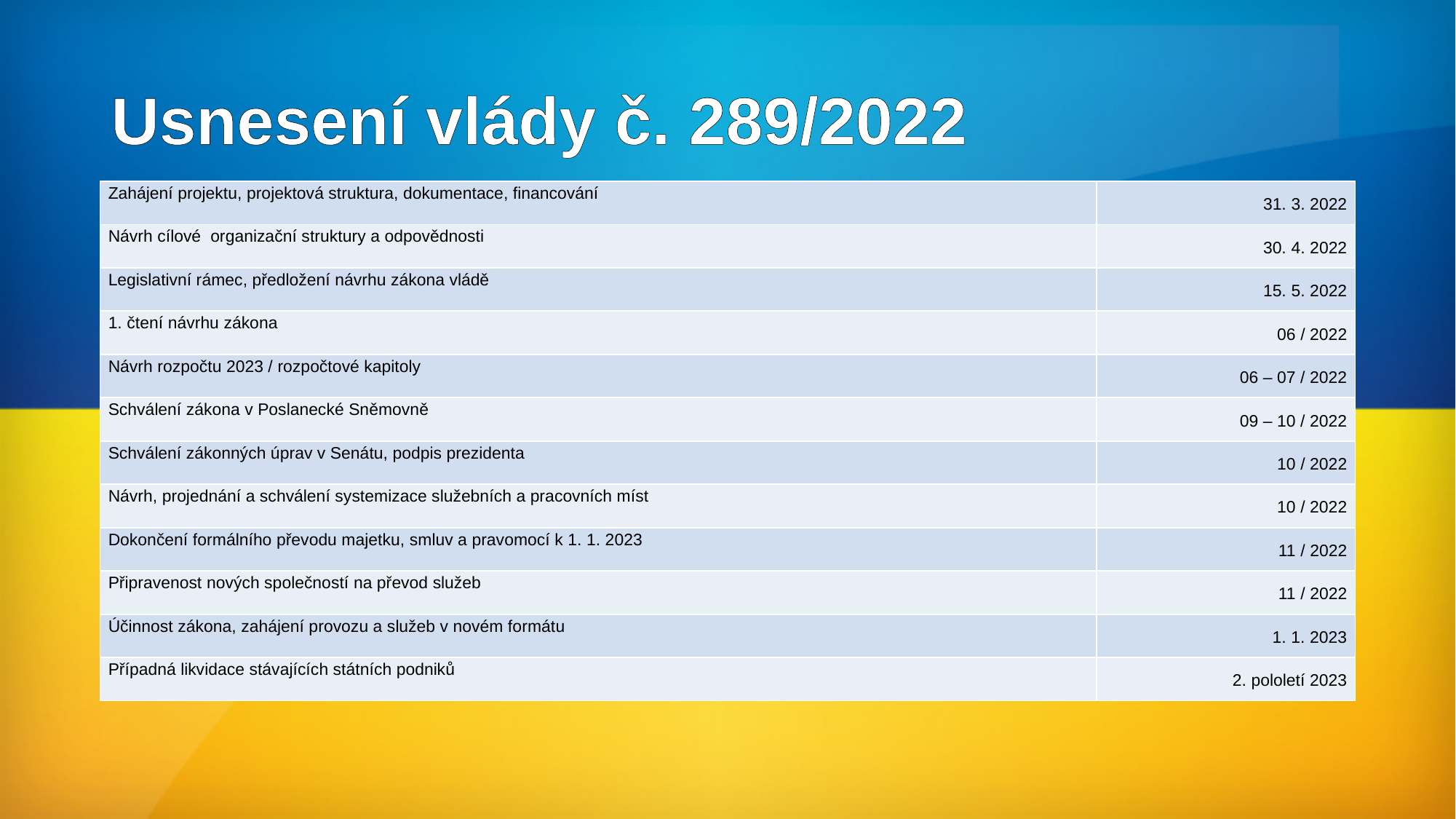

# Usnesení vlády č. 289/2022
| Zahájení projektu, projektová struktura, dokumentace, financování | 31. 3. 2022 |
| --- | --- |
| Návrh cílové organizační struktury a odpovědnosti | 30. 4. 2022 |
| Legislativní rámec, předložení návrhu zákona vládě | 15. 5. 2022 |
| 1. čtení návrhu zákona | 06 / 2022 |
| Návrh rozpočtu 2023 / rozpočtové kapitoly | 06 – 07 / 2022 |
| Schválení zákona v Poslanecké Sněmovně | 09 – 10 / 2022 |
| Schválení zákonných úprav v Senátu, podpis prezidenta | 10 / 2022 |
| Návrh, projednání a schválení systemizace služebních a pracovních míst | 10 / 2022 |
| Dokončení formálního převodu majetku, smluv a pravomocí k 1. 1. 2023 | 11 / 2022 |
| Připravenost nových společností na převod služeb | 11 / 2022 |
| Účinnost zákona, zahájení provozu a služeb v novém formátu | 1. 1. 2023 |
| Případná likvidace stávajících státních podniků | 2. pololetí 2023 |